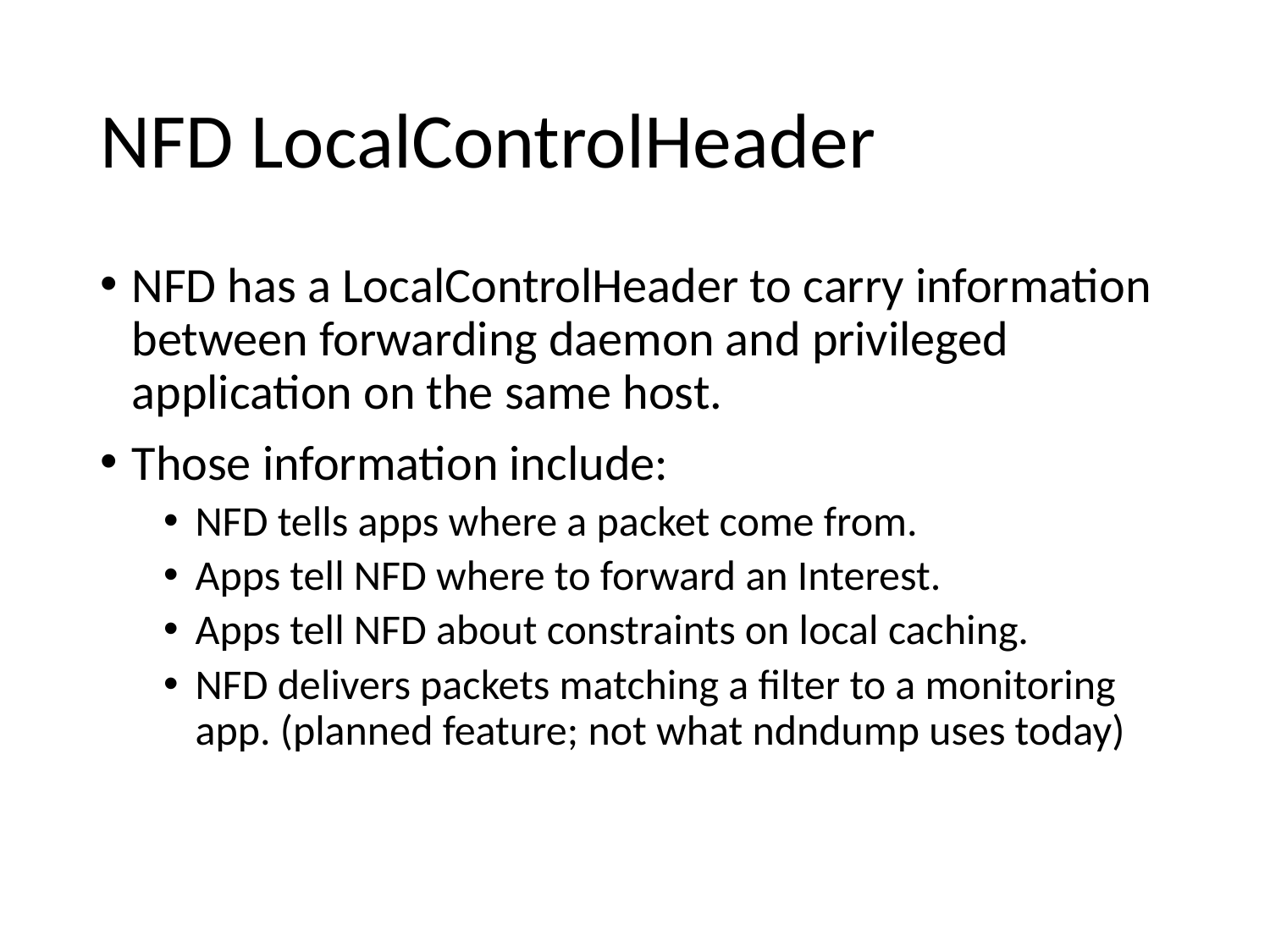

# NFD LocalControlHeader
NFD has a LocalControlHeader to carry information between forwarding daemon and privileged application on the same host.
Those information include:
NFD tells apps where a packet come from.
Apps tell NFD where to forward an Interest.
Apps tell NFD about constraints on local caching.
NFD delivers packets matching a filter to a monitoring app. (planned feature; not what ndndump uses today)